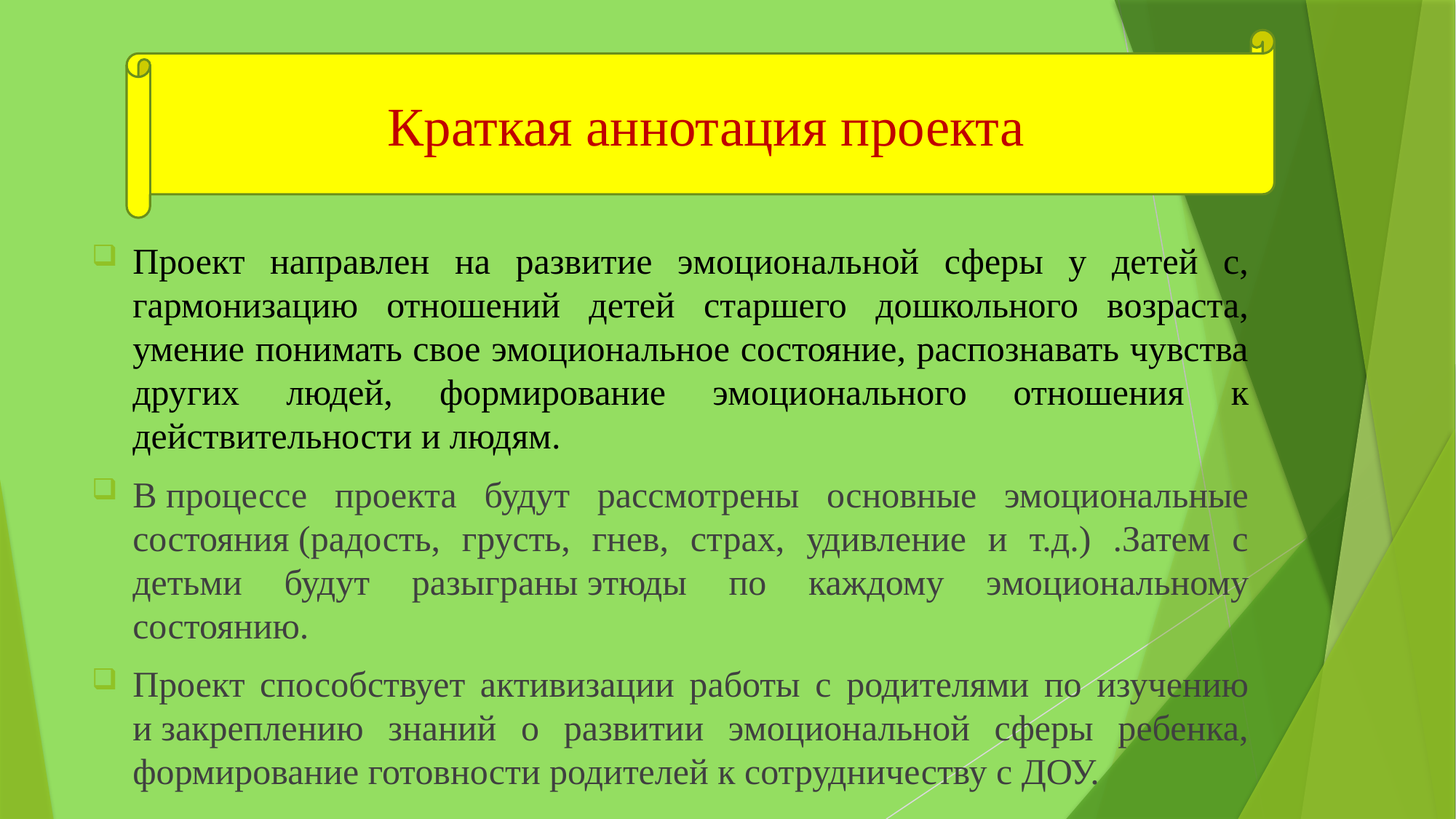

Краткая аннотация проекта
#
Проект направлен на развитие эмоциональной сферы у детей с, гармонизацию отношений детей старшего дошкольного возраста, умение понимать свое эмоциональное состояние, распознавать чувства других людей, формирование эмоционального отношения к действительности и людям.
В процессе проекта будут рассмотрены основные эмоциональные состояния (радость, грусть, гнев, страх, удивление и т.д.) .Затем с детьми будут разыграны этюды по каждому эмоциональному состоянию.
Проект способствует активизации работы с родителями по изучению и закреплению знаний о развитии эмоциональной сферы ребенка, формирование готовности родителей к сотрудничеству с ДОУ.